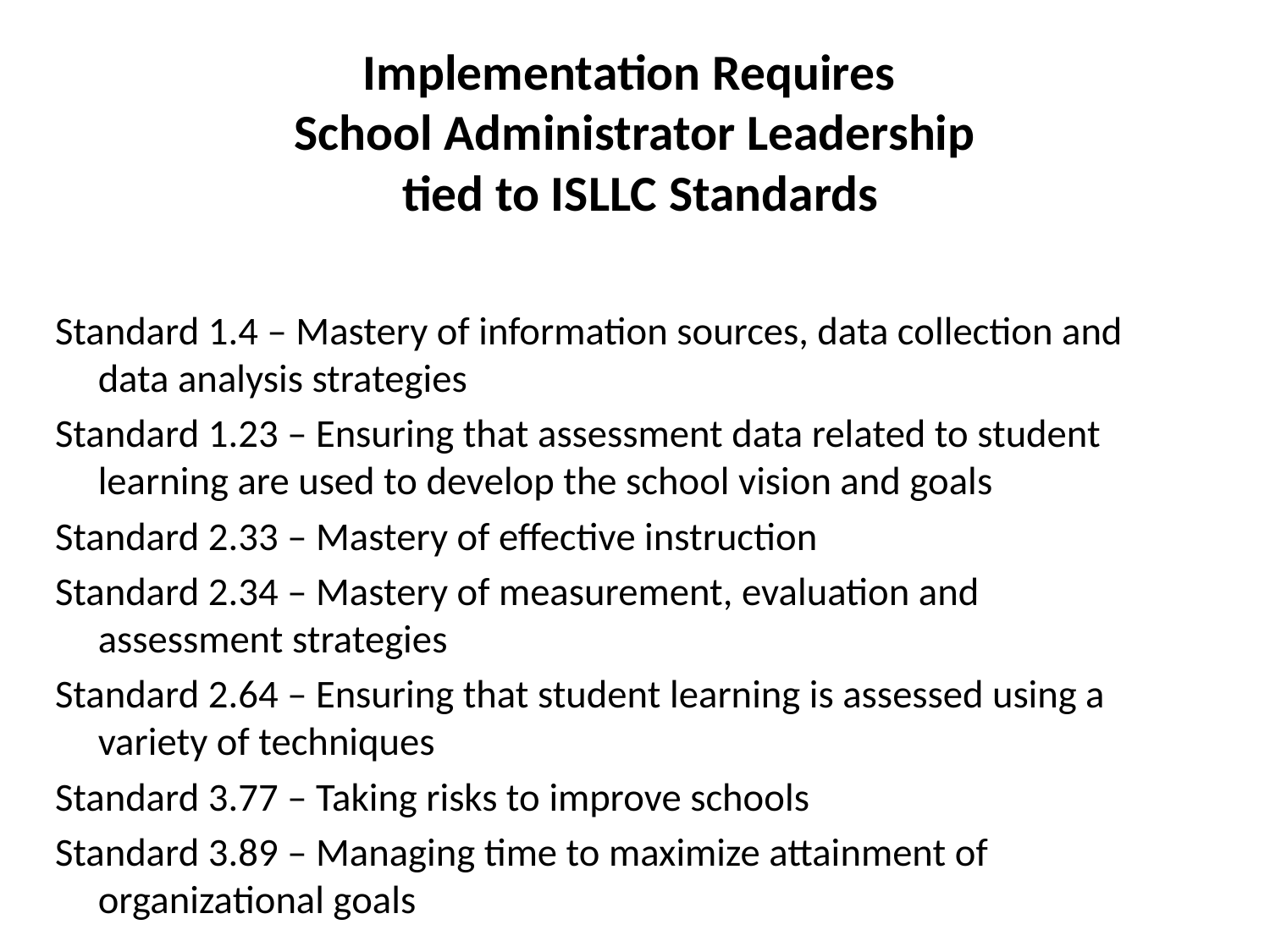

# Implementation Requires School Administrator Leadership tied to ISLLC Standards

Standard 1.4 – Mastery of information sources, data collection and data analysis strategies
Standard 1.23 – Ensuring that assessment data related to student learning are used to develop the school vision and goals
Standard 2.33 – Mastery of effective instruction
Standard 2.34 – Mastery of measurement, evaluation and assessment strategies
Standard 2.64 – Ensuring that student learning is assessed using a variety of techniques
Standard 3.77 – Taking risks to improve schools
Standard 3.89 – Managing time to maximize attainment of organizational goals